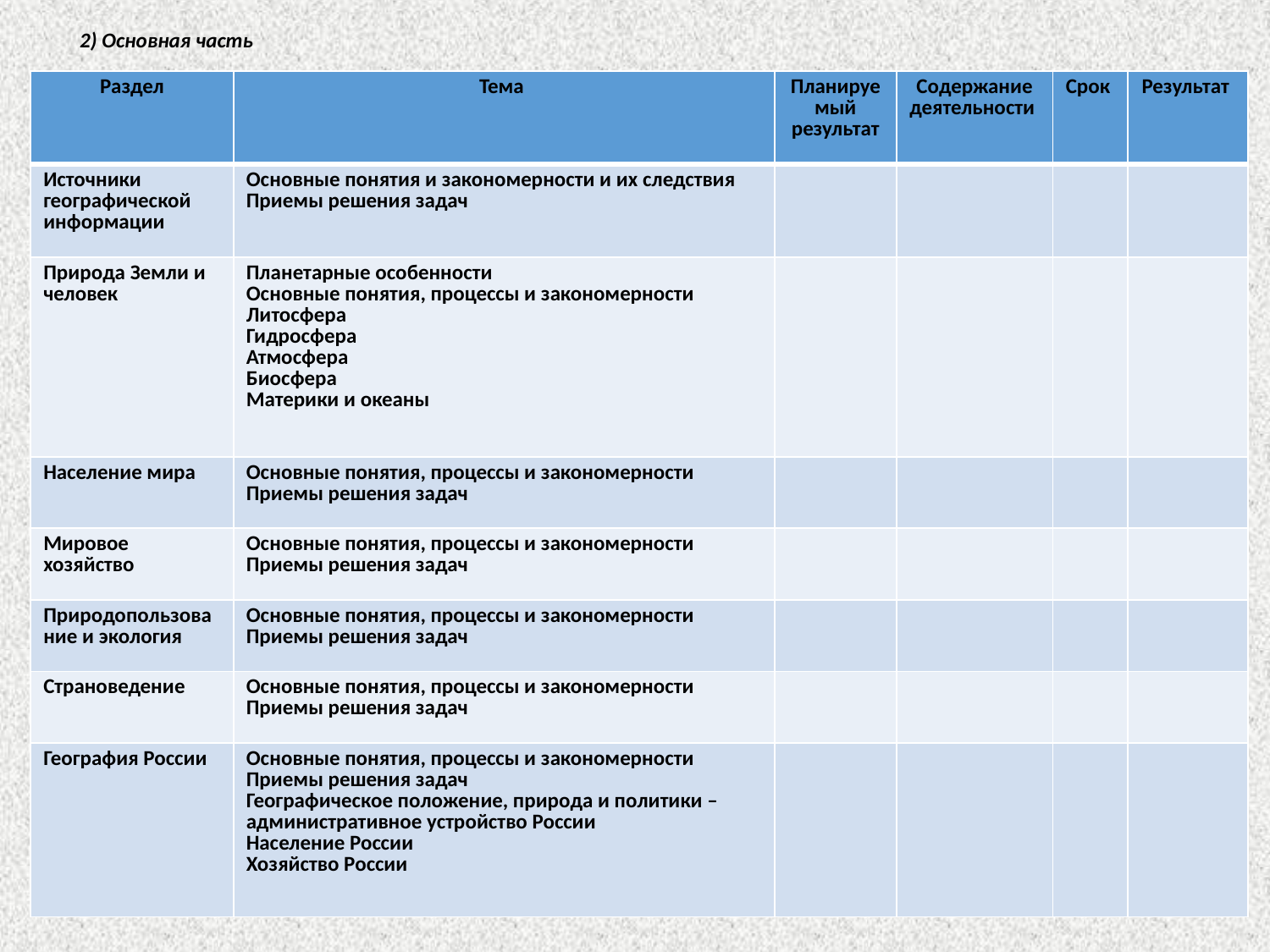

2) Основная часть
| Раздел | Тема | Планируемый результат | Содержание деятельности | Срок | Результат |
| --- | --- | --- | --- | --- | --- |
| Источники географической информации | Основные понятия и закономерности и их следствия Приемы решения задач |  |  |  |  |
| Природа Земли и человек | Планетарные особенности Основные понятия, процессы и закономерности Литосфера Гидросфера Атмосфера Биосфера Материки и океаны |  |  |  |  |
| Население мира | Основные понятия, процессы и закономерности Приемы решения задач |  |  |  |  |
| Мировое хозяйство | Основные понятия, процессы и закономерности Приемы решения задач |  |  |  |  |
| Природопользование и экология | Основные понятия, процессы и закономерности Приемы решения задач |  |  |  |  |
| Страноведение | Основные понятия, процессы и закономерности Приемы решения задач |  |  |  |  |
| География России | Основные понятия, процессы и закономерности Приемы решения задач Географическое положение, природа и политики – административное устройство России Население России Хозяйство России |  |  |  |  |
|  |
| --- |
|  |
|  |